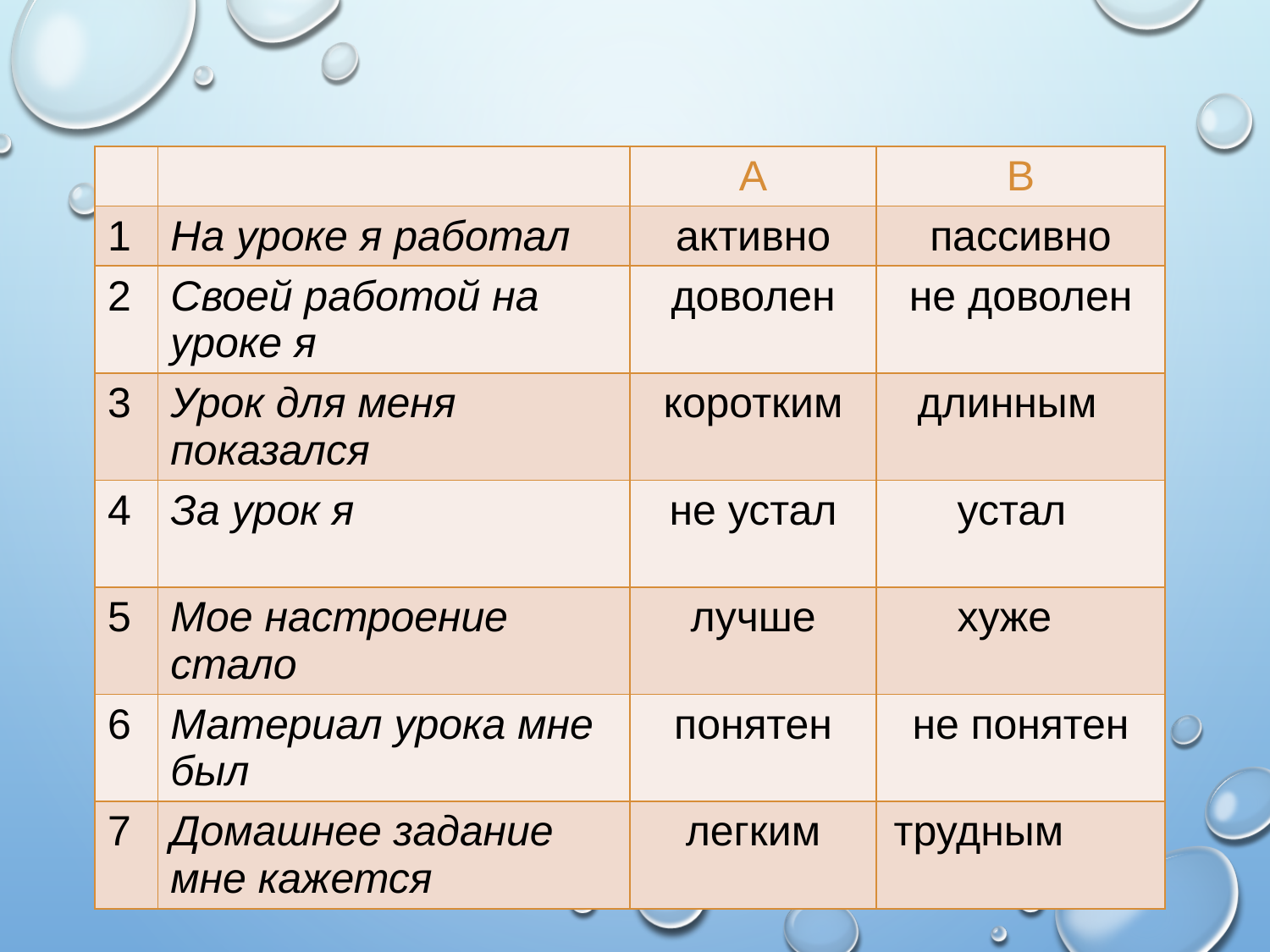

|  |  | А | B |
| --- | --- | --- | --- |
| 1 | На уроке я работал | активно | пассивно |
| 2 | Своей работой на уроке я | доволен | не доволен |
| 3 | Урок для меня показался | коротким | длинным |
| 4 | За урок я | не устал | устал |
| 5 | Мое настроение стало | лучше | хуже |
| 6 | Материал урока мне был | понятен | не понятен |
| 7 | Домашнее задание мне кажется | легким | трудным |